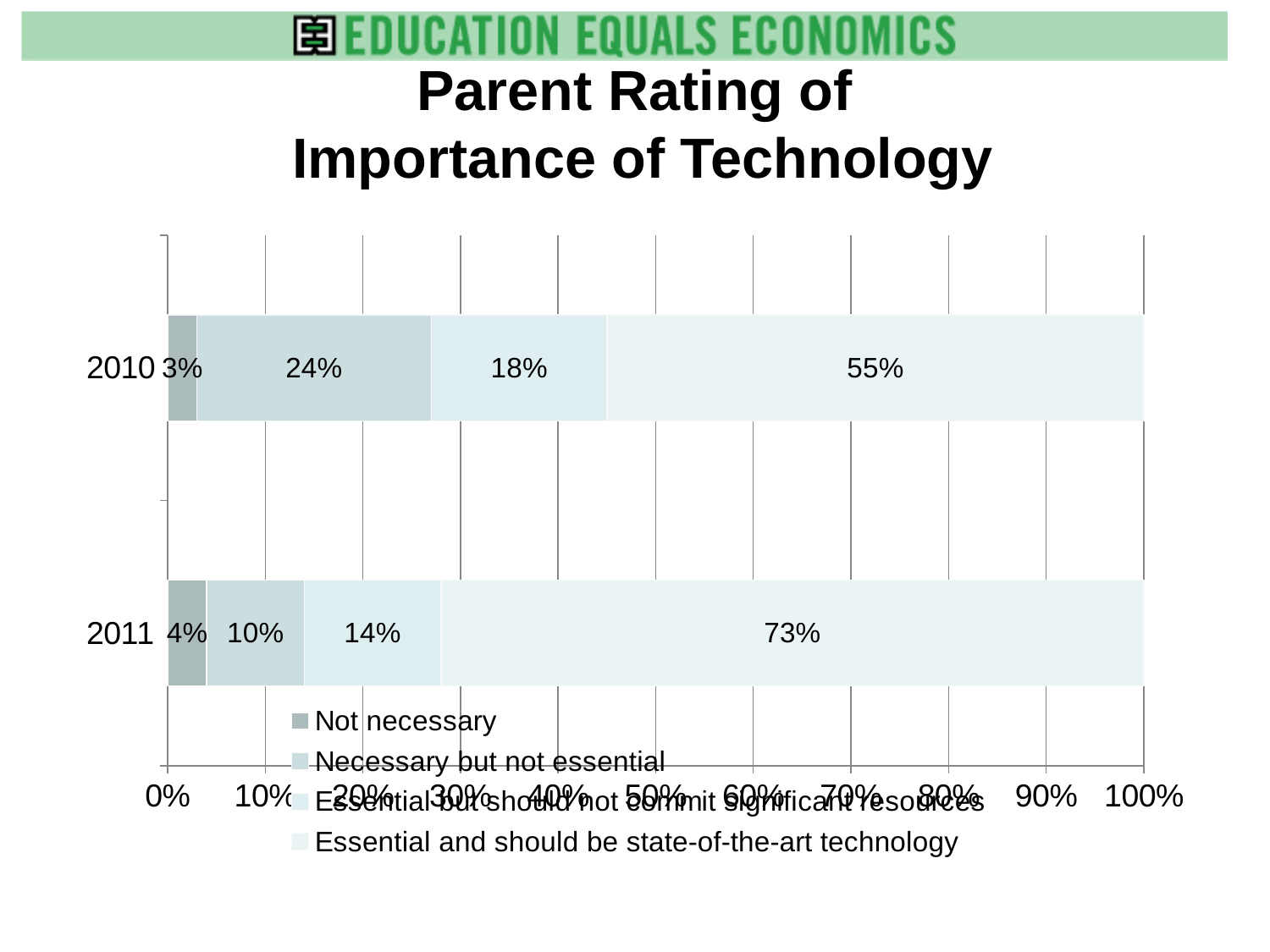

Parent Rating of
 Importance of Technology

### Chart

| Category | Not necessary | Necessary but not essential | Essential but should not commit significant resources | Essential and should be state-of-the-art technology |
|---|---|---|---|---|
| 2011 | 0.04000000000000002 | 0.1 | 0.14 | 0.7300000000000006 |
| 2010 | 0.030000000000000002 | 0.2400000000000002 | 0.18000000000000024 | 0.55 |